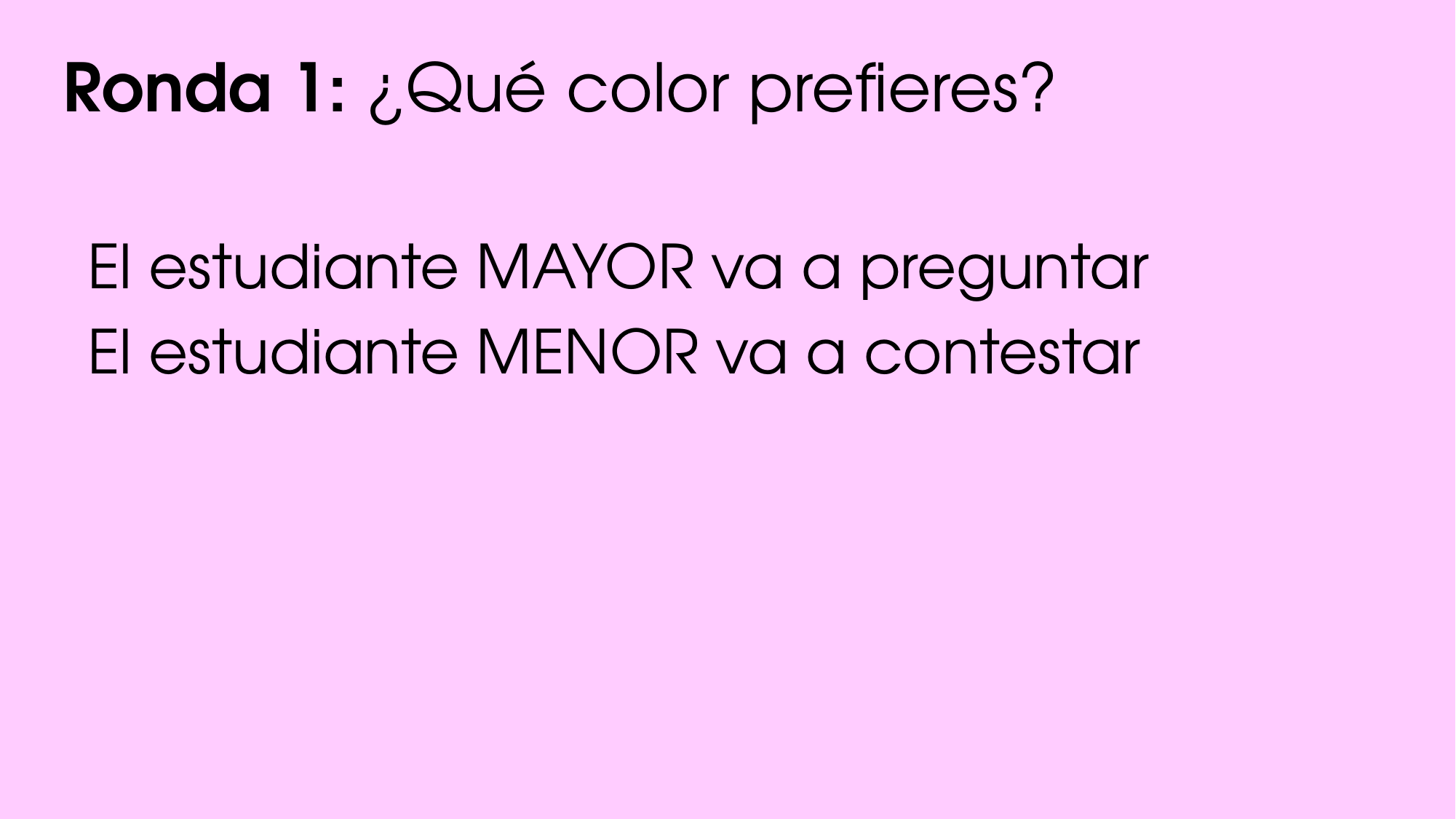

# Ronda 1: ¿Qué color prefieres?
El estudiante MAYOR va a preguntar
El estudiante MENOR va a contestar